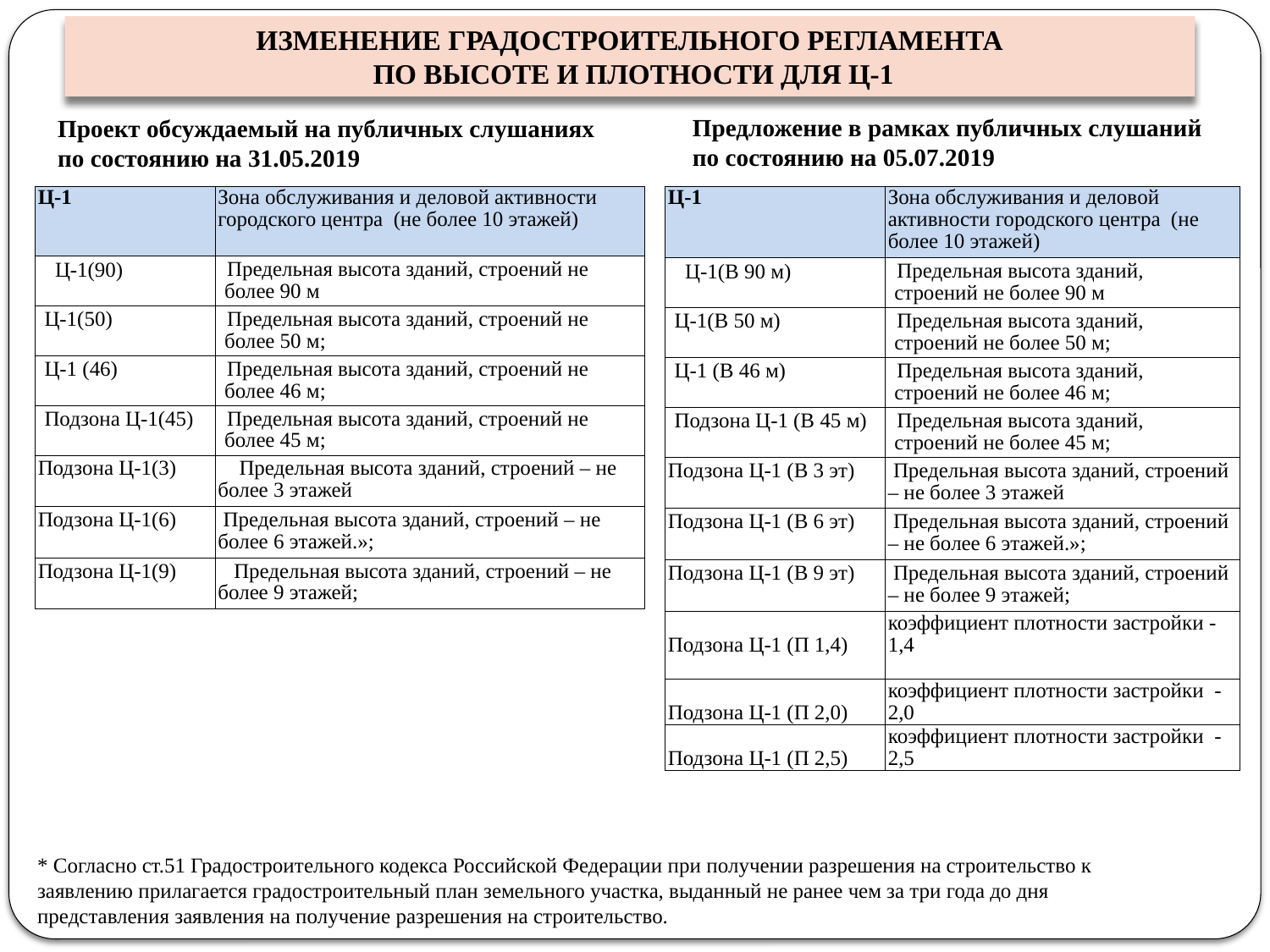

ИЗМЕНЕНИЕ ГРАДОСТРОИТЕЛЬНОГО РЕГЛАМЕНТА
 ПО ВЫСОТЕ И ПЛОТНОСТИ ДЛЯ Ц-1
Проект обсуждаемый на публичных слушаниях по состоянию на 31.05.2019
Предложение в рамках публичных слушаний по состоянию на 05.07.2019
| Ц-1 | Зона обслуживания и деловой активности городского центра (не более 10 этажей) |
| --- | --- |
| Ц-1(90) | Предельная высота зданий, строений не более 90 м |
| Ц-1(50) | Предельная высота зданий, строений не более 50 м; |
| Ц-1 (46) | Предельная высота зданий, строений не более 46 м; |
| Подзона Ц-1(45) | Предельная высота зданий, строений не более 45 м; |
| Подзона Ц-1(3) | Предельная высота зданий, строений – не более 3 этажей |
| Подзона Ц-1(6) | Предельная высота зданий, строений – не более 6 этажей.»; |
| Подзона Ц-1(9) | Предельная высота зданий, строений – не более 9 этажей; |
| Ц-1 | Зона обслуживания и деловой активности городского центра (не более 10 этажей) |
| --- | --- |
| Ц-1(В 90 м) | Предельная высота зданий, строений не более 90 м |
| Ц-1(В 50 м) | Предельная высота зданий, строений не более 50 м; |
| Ц-1 (В 46 м) | Предельная высота зданий, строений не более 46 м; |
| Подзона Ц-1 (В 45 м) | Предельная высота зданий, строений не более 45 м; |
| Подзона Ц-1 (В 3 эт) | Предельная высота зданий, строений – не более 3 этажей |
| Подзона Ц-1 (В 6 эт) | Предельная высота зданий, строений – не более 6 этажей.»; |
| Подзона Ц-1 (В 9 эт) | Предельная высота зданий, строений – не более 9 этажей; |
| Подзона Ц-1 (П 1,4) | коэффициент плотности застройки - 1,4 |
| Подзона Ц-1 (П 2,0) | коэффициент плотности застройки - 2,0 |
| Подзона Ц-1 (П 2,5) | коэффициент плотности застройки - 2,5 |
* Согласно ст.51 Градостроительного кодекса Российской Федерации при получении разрешения на строительство к заявлению прилагается градостроительный план земельного участка, выданный не ранее чем за три года до дня представления заявления на получение разрешения на строительство.